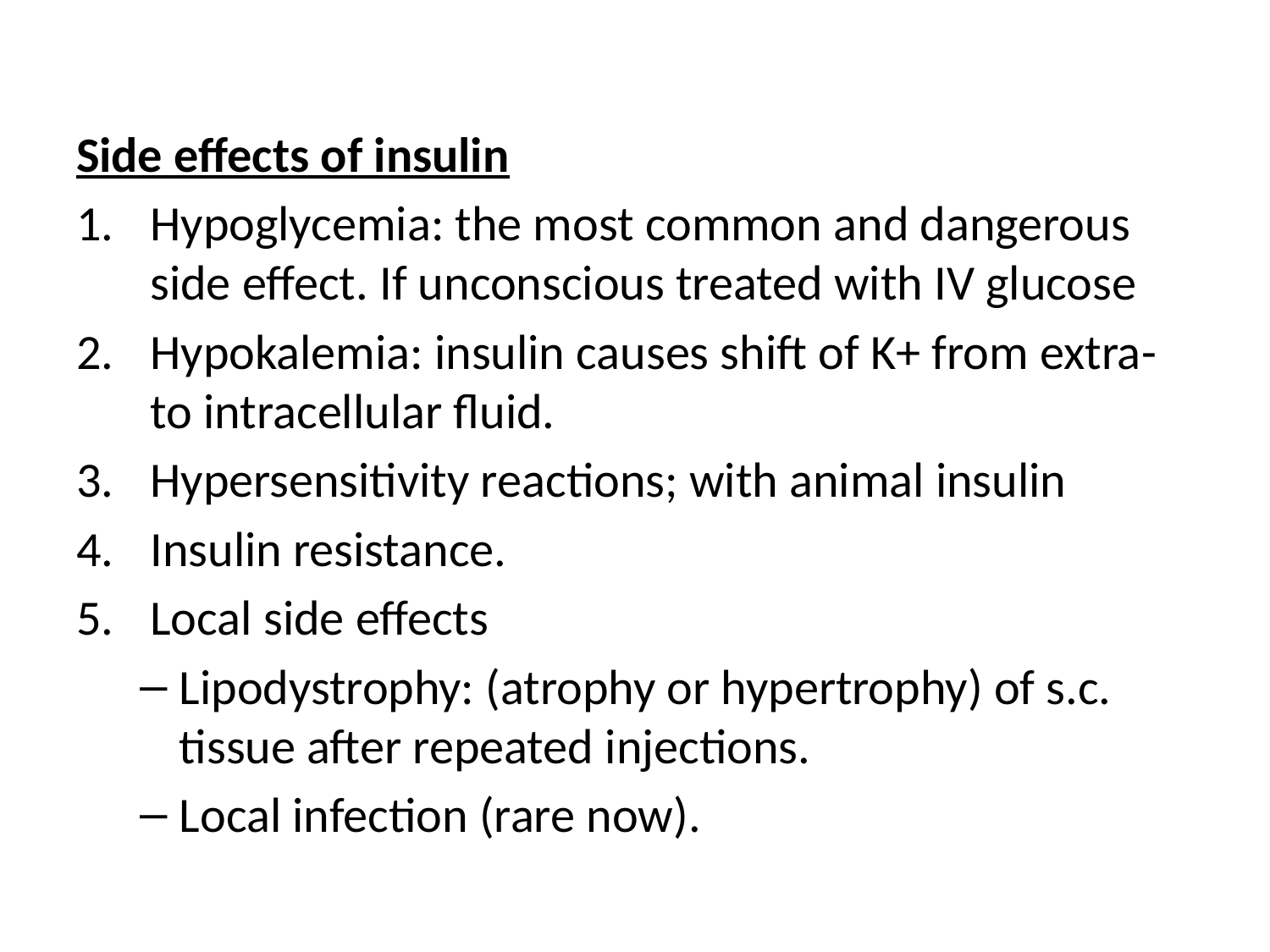

Side effects of insulin
Hypoglycemia: the most common and dangerous side effect. If unconscious treated with IV glucose
Hypokalemia: insulin causes shift of K+ from extra- to intracellular fluid.
Hypersensitivity reactions; with animal insulin
Insulin resistance.
Local side effects
Lipodystrophy: (atrophy or hypertrophy) of s.c. tissue after repeated injections.
Local infection (rare now).